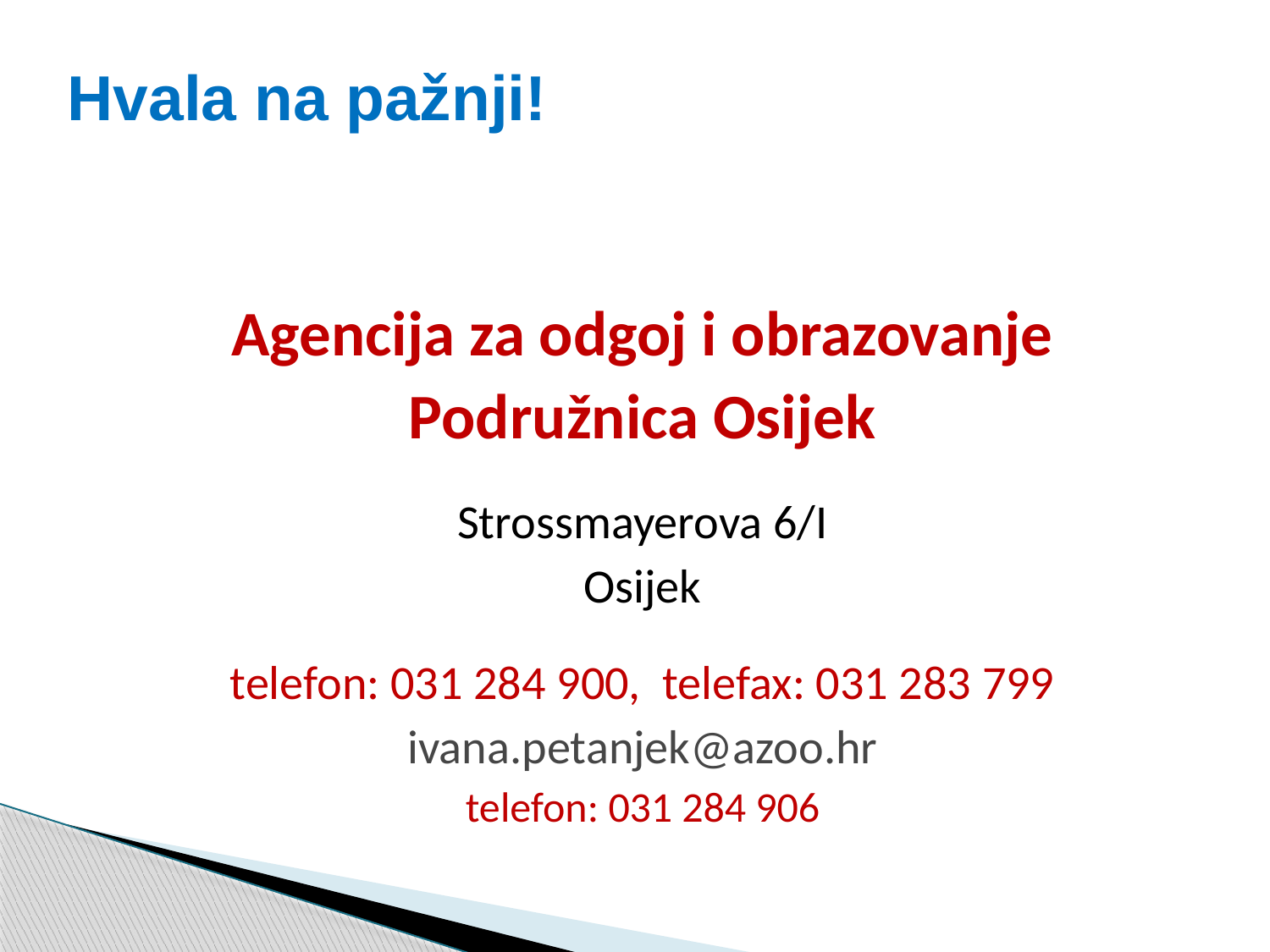

# Hvala na pažnji!
Agencija za odgoj i obrazovanje
Podružnica Osijek

Strossmayerova 6/I
Osijek

telefon: 031 284 900,  telefax: 031 283 799
ivana.petanjek@azoo.hr
telefon: 031 284 906